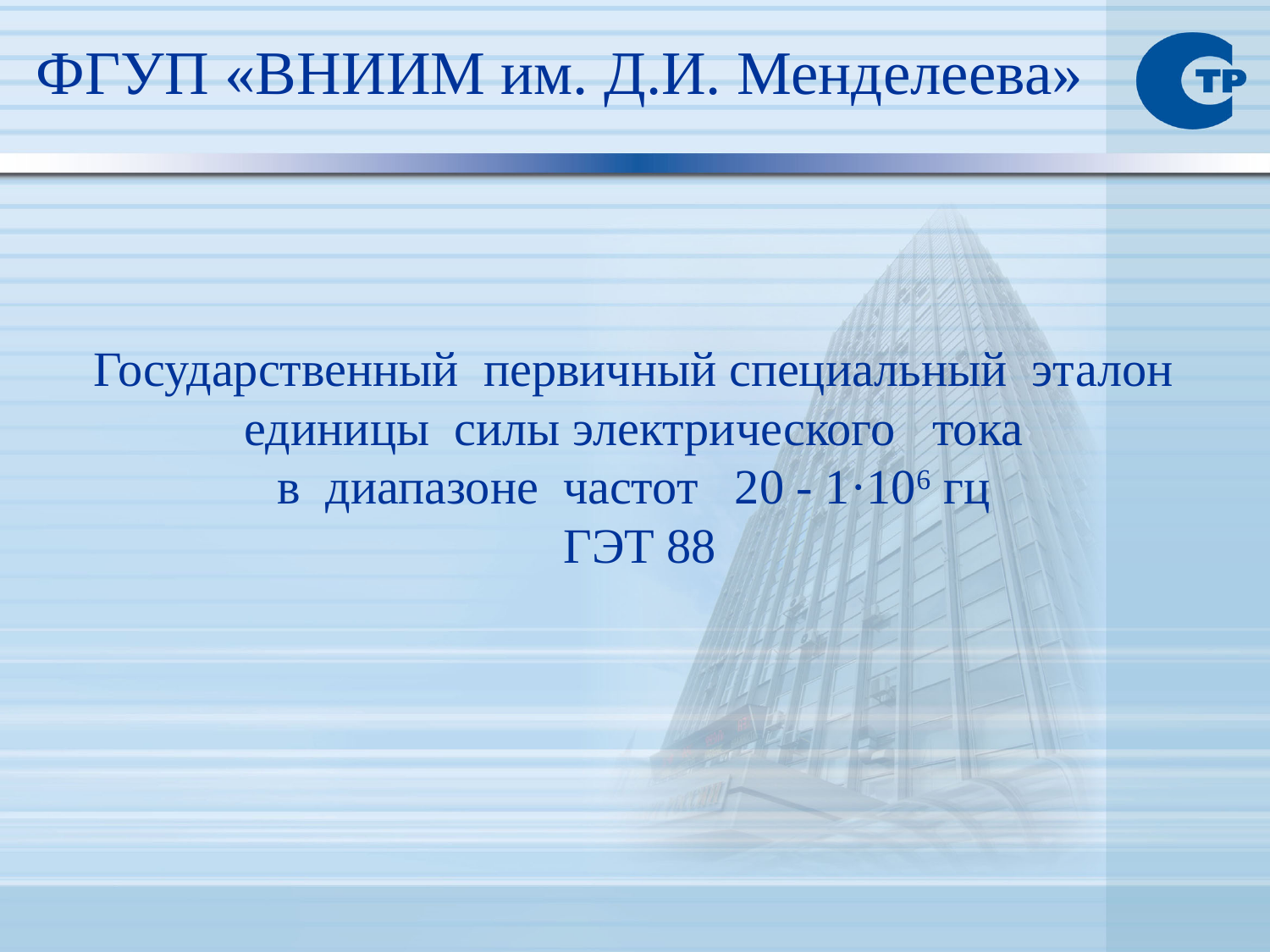

ФГУП «ВНИИМ им. Д.И. Менделеева»
Государственный  первичный специальный  эталон  единицы  силы электрического   тока
в  диапазоне  частот   20 - 1·106 гц
ГЭТ 88